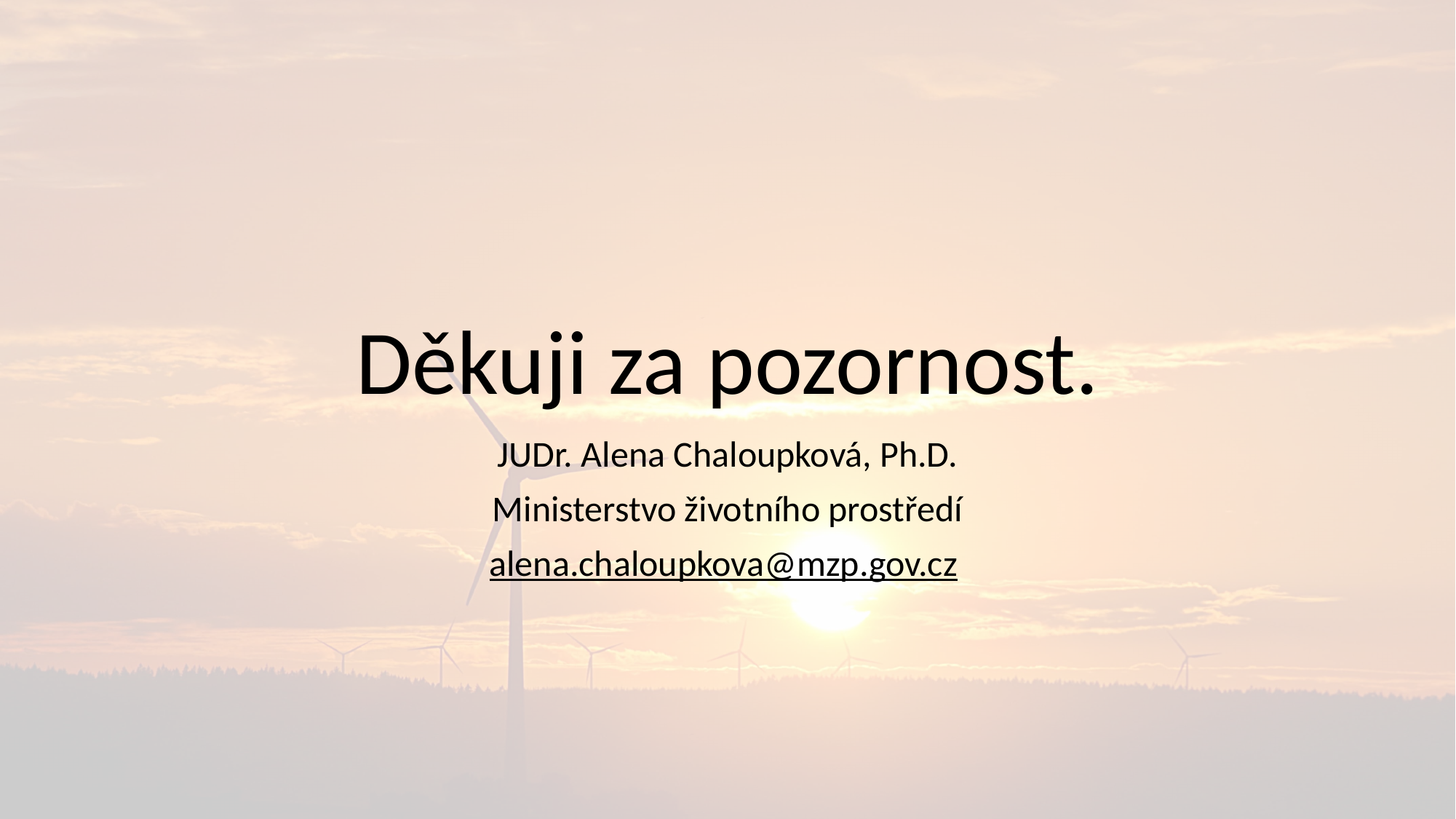

# Děkuji za pozornost.
JUDr. Alena Chaloupková, Ph.D.
Ministerstvo životního prostředí
alena.chaloupkova@mzp.gov.cz